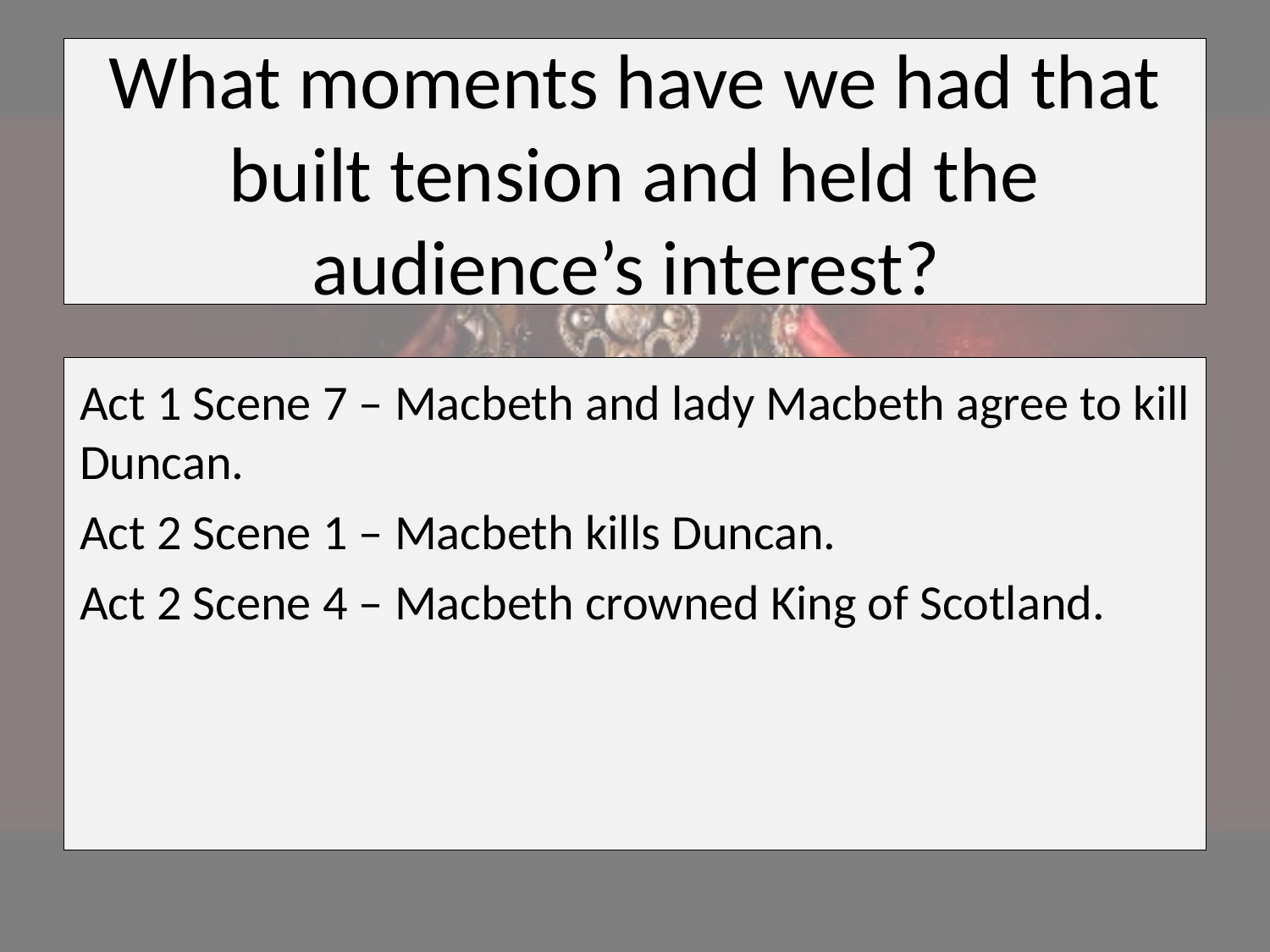

# What moments have we had that built tension and held the audience’s interest?
Act 1 Scene 7 – Macbeth and lady Macbeth agree to kill Duncan.
Act 2 Scene 1 – Macbeth kills Duncan.
Act 2 Scene 4 – Macbeth crowned King of Scotland.